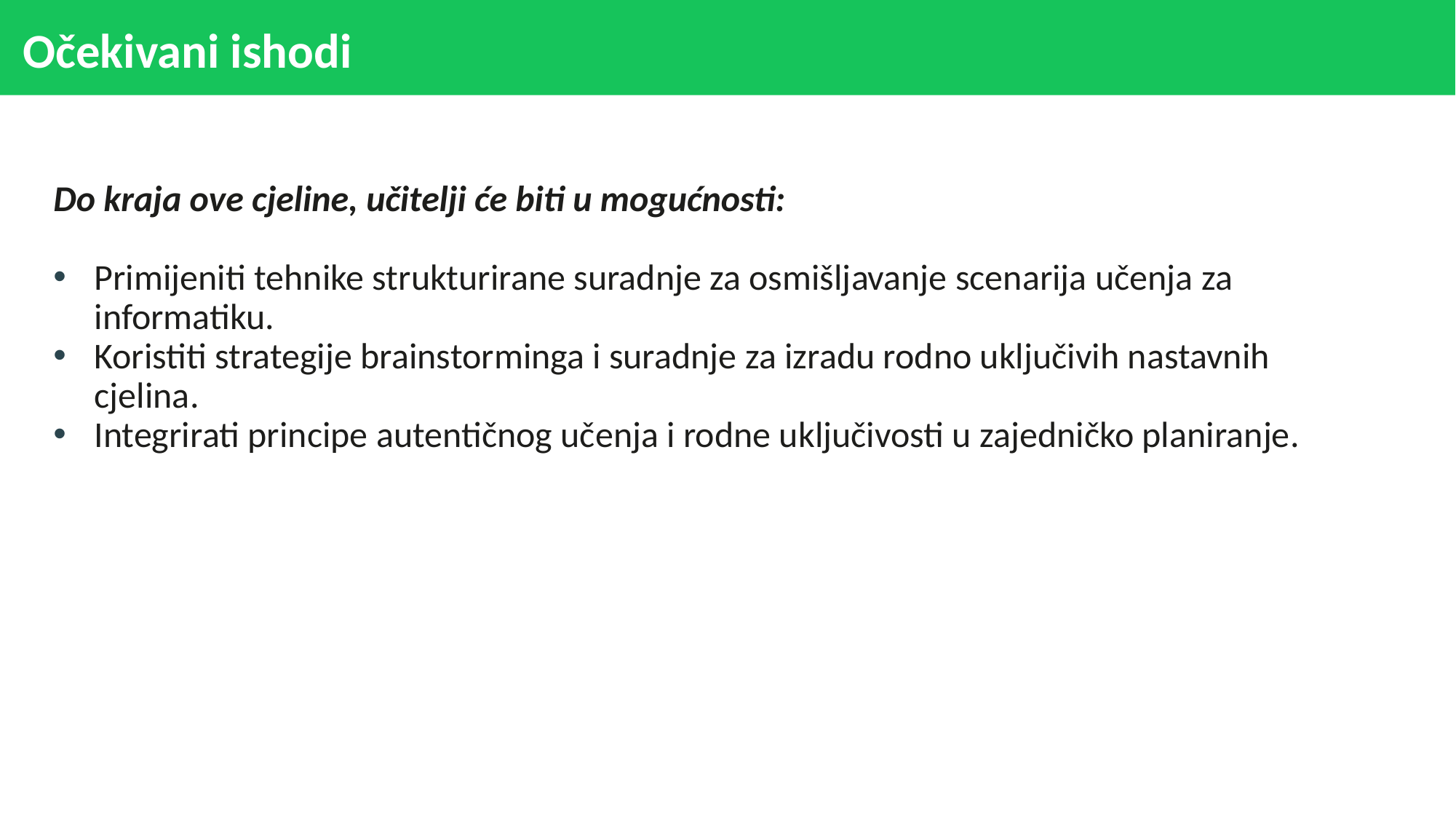

# Očekivani ishodi
Do kraja ove cjeline, učitelji će biti u mogućnosti:

Primijeniti tehnike strukturirane suradnje za osmišljavanje scenarija učenja za informatiku.
Koristiti strategije brainstorminga i suradnje za izradu rodno uključivih nastavnih cjelina.
Integrirati principe autentičnog učenja i rodne uključivosti u zajedničko planiranje.